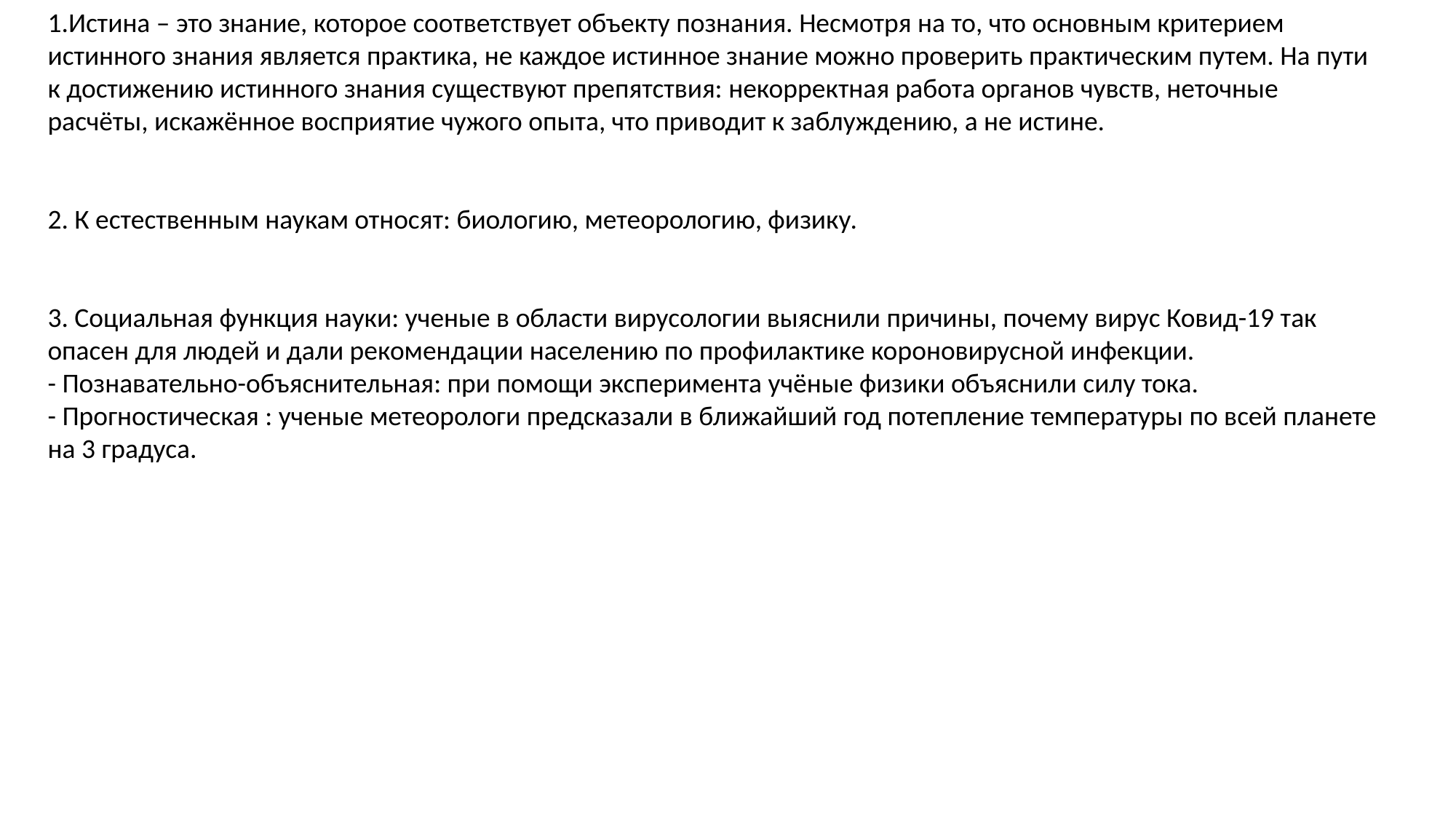

1.Истина – это знание, которое соответствует объекту познания. Несмотря на то, что основным критерием истинного знания является практика, не каждое истинное знание можно проверить практическим путем. На пути к достижению истинного знания существуют препятствия: некорректная работа органов чувств, неточные расчёты, искажённое восприятие чужого опыта, что приводит к заблуждению, а не истине.

2. К естественным наукам относят: биологию, метеорологию, физику.

3. Социальная функция науки: ученые в области вирусологии выяснили причины, почему вирус Ковид-19 так опасен для людей и дали рекомендации населению по профилактике короновирусной инфекции.
- Познавательно-объяснительная: при помощи эксперимента учёные физики объяснили силу тока.
- Прогностическая : ученые метеорологи предсказали в ближайший год потепление температуры по всей планете на 3 градуса.